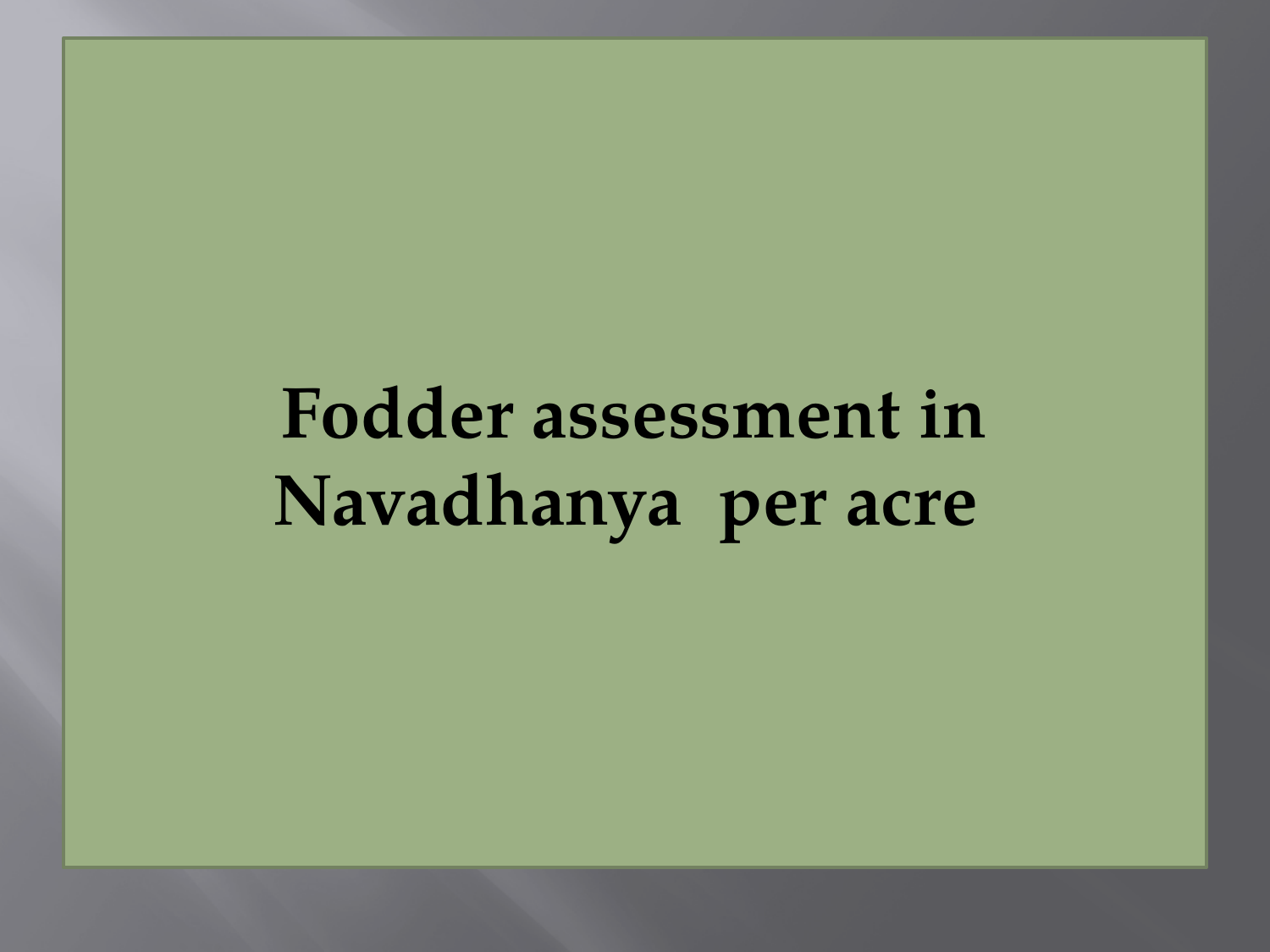

# Fodder assessment in Navadhanya  per acre